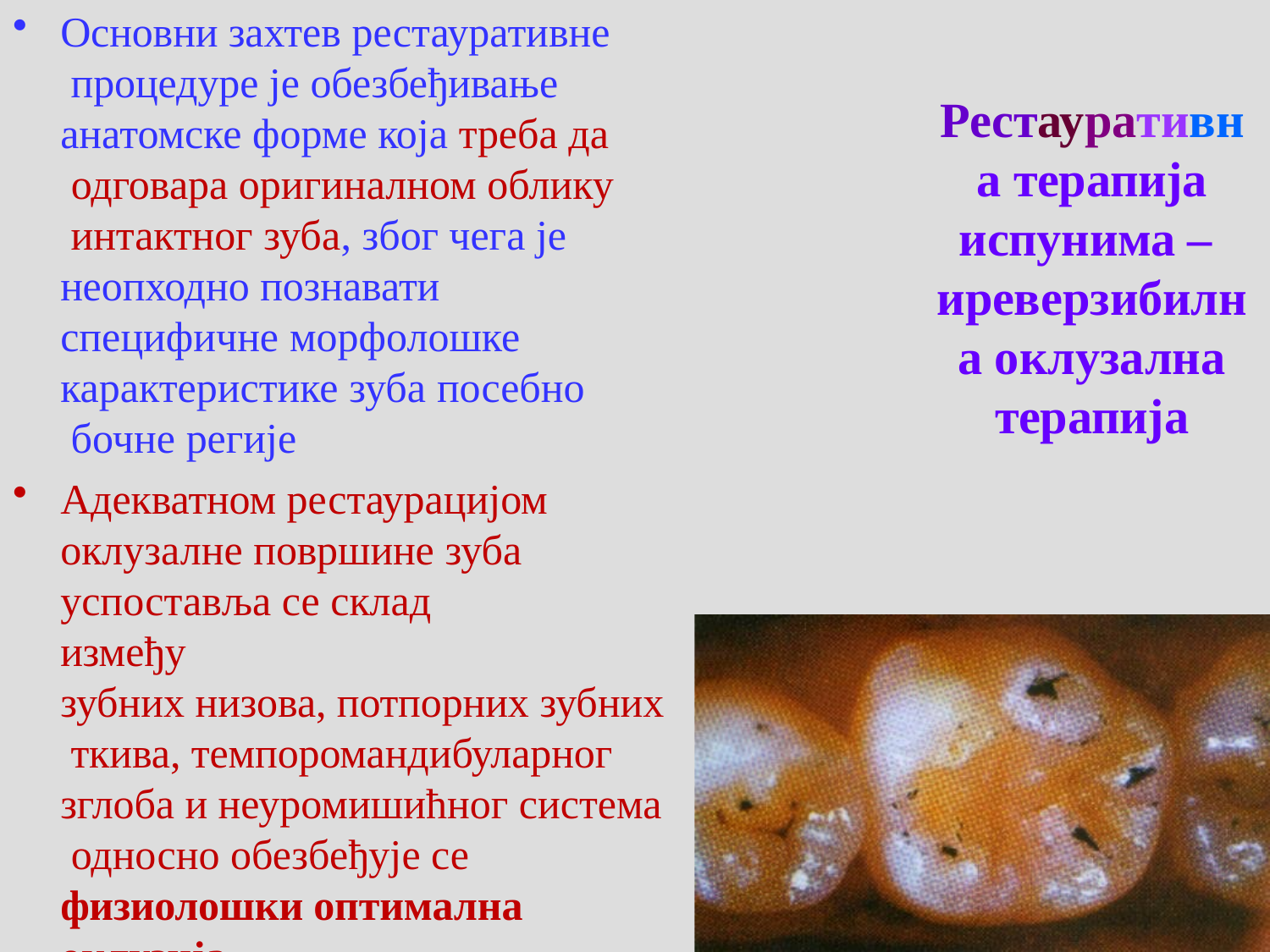

Основни захтев рестауративне  процедуре је обезбеђивање
анатомске форме која треба да  одговара оригиналном облику  интактног зуба, због чега је  неопходно познавати
специфичне морфолошке
карактеристике зуба посебно  бочне регије
Адекватном рестаурацијом  оклузалне површине зуба  успоставља се склад између
зубних низова, потпорних зубних  ткива, темпоромандибуларног  зглоба и неуромишићног система  односно обезбеђује се  физиолошки оптимална  оклузија
Рестауративн  а терапија  испунима –  иреверзибилн  а оклузална  терапија